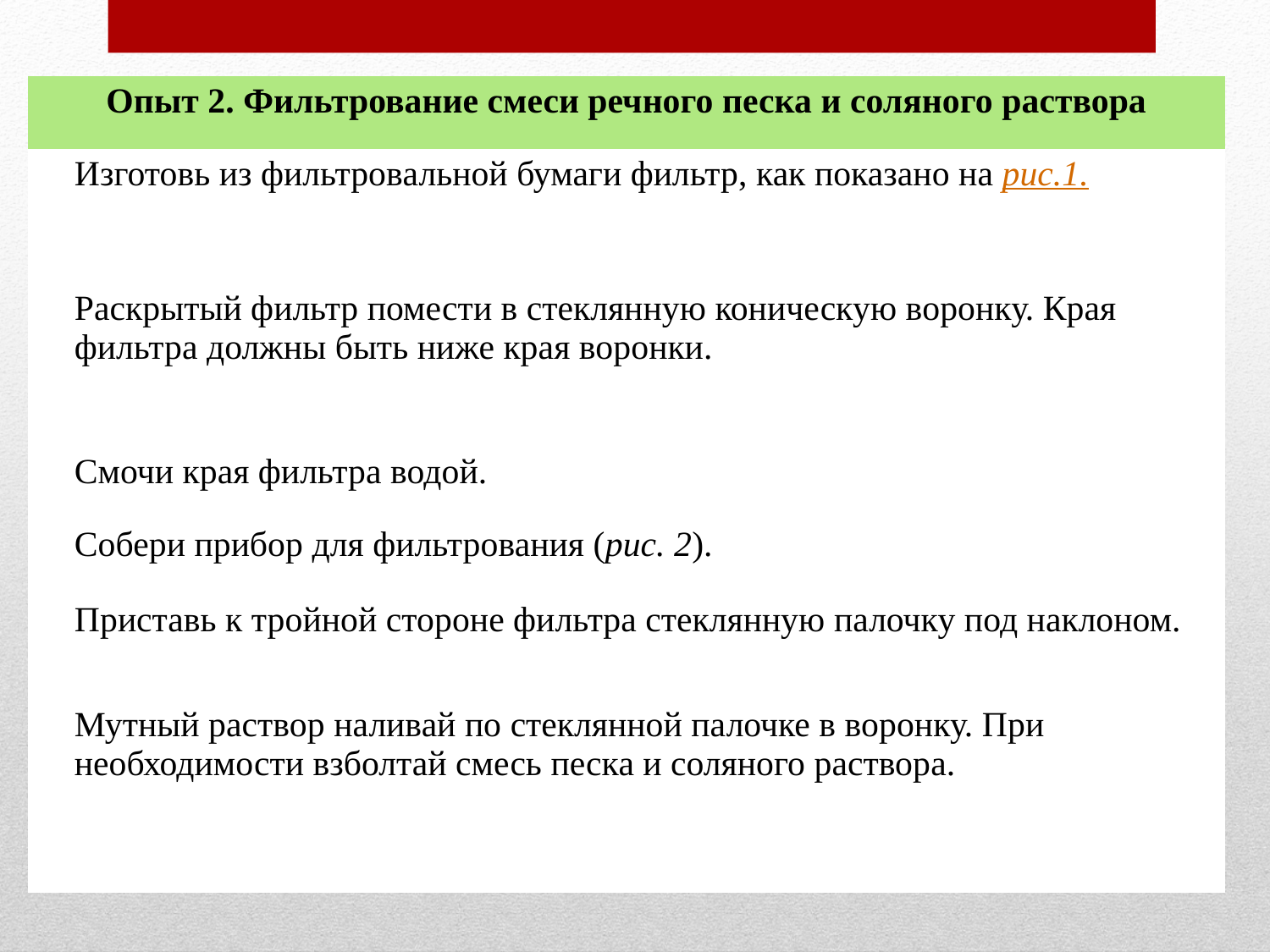

| Опыт 2. Фильтрование смеси речного песка и соляного раствора |  |
| --- | --- |
|  | Изготовь из фильтровальной бумаги фильтр, как показано на рис.1. |
|  | Раскрытый фильтр помести в стеклянную коническую воронку. Края фильтра должны быть ниже края воронки. |
|  | Смочи края фильтра водой. |
|  | Собери прибор для фильтрования (рис. 2). |
|  | Приставь к тройной стороне фильтра стеклянную палочку под наклоном. |
|  | Мутный раствор наливай по стеклянной палочке в воронку. При необходимости взболтай смесь песка и соляного раствора. |